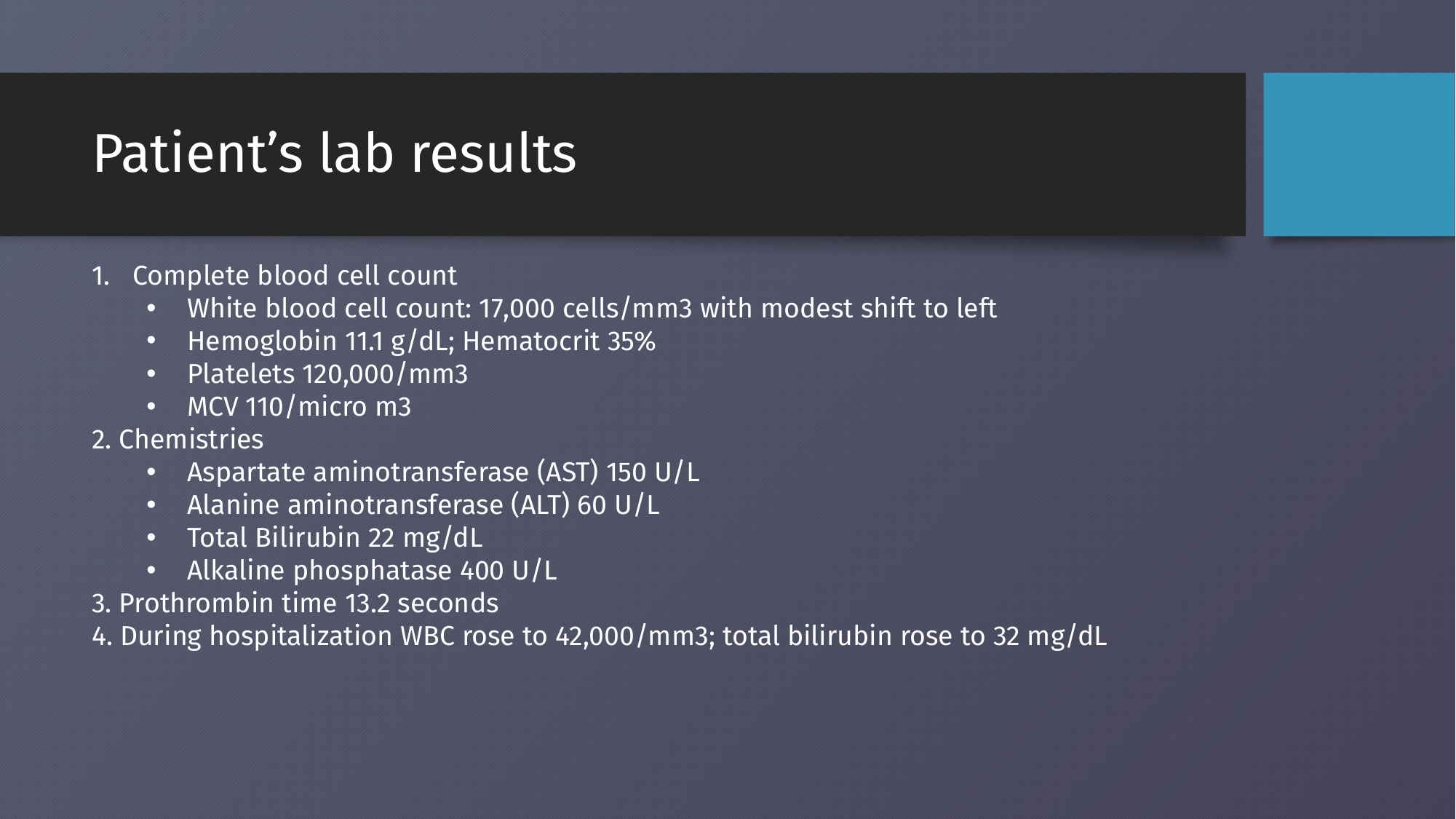

# Patient’s lab results
Complete blood cell count
White blood cell count: 17,000 cells/mm3 with modest shift to left
Hemoglobin 11.1 g/dL; Hematocrit 35%
Platelets 120,000/mm3
MCV 110/micro m3
2. Chemistries
Aspartate aminotransferase (AST) 150 U/L
Alanine aminotransferase (ALT) 60 U/L
Total Bilirubin 22 mg/dL
Alkaline phosphatase 400 U/L
3. Prothrombin time 13.2 seconds
4. During hospitalization WBC rose to 42,000/mm3; total bilirubin rose to 32 mg/dL